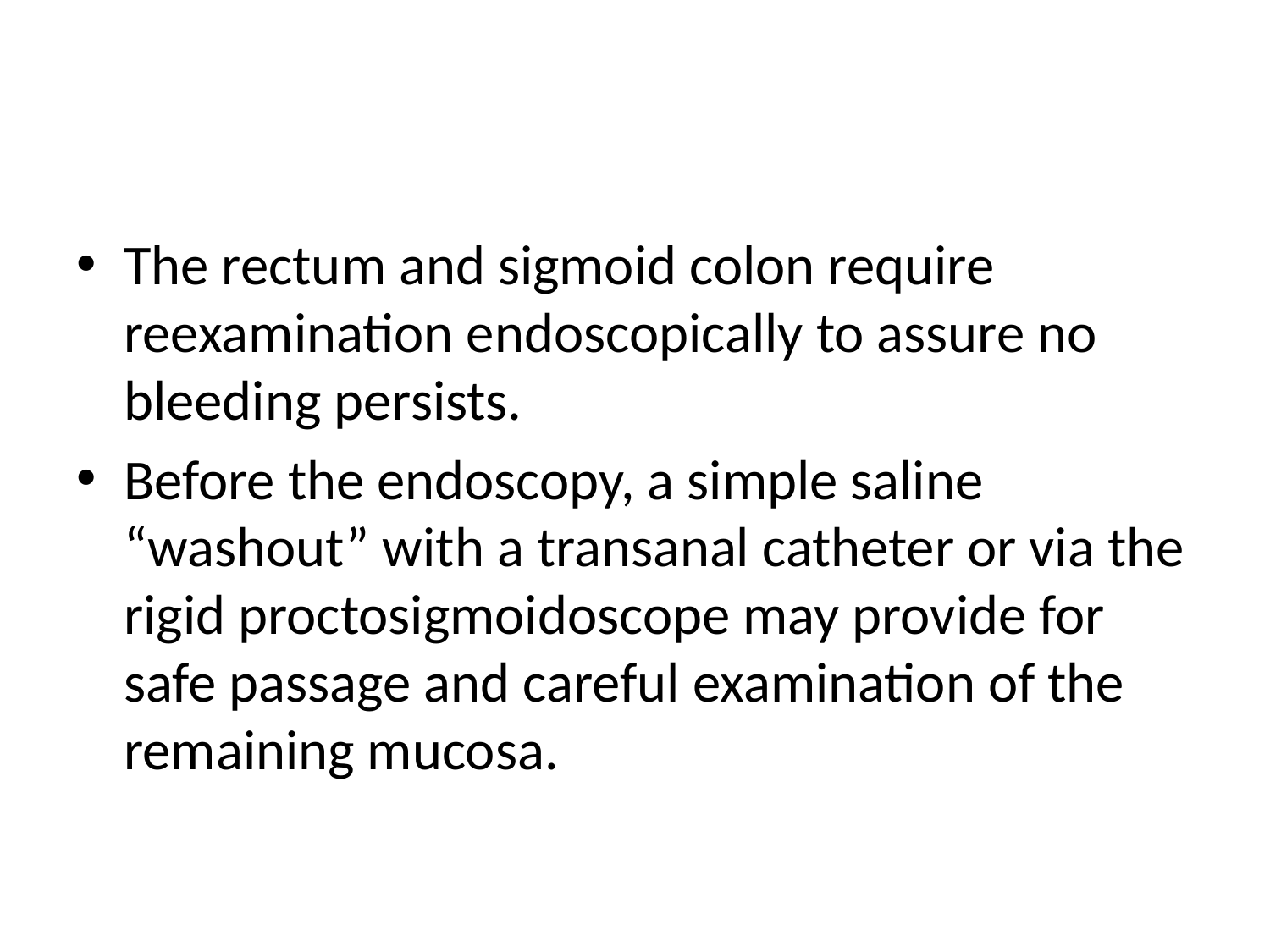

#
The rectum and sigmoid colon require reexamination endoscopically to assure no bleeding persists.
Before the endoscopy, a simple saline “washout” with a transanal catheter or via the rigid proctosigmoidoscope may provide for safe passage and careful examination of the remaining mucosa.